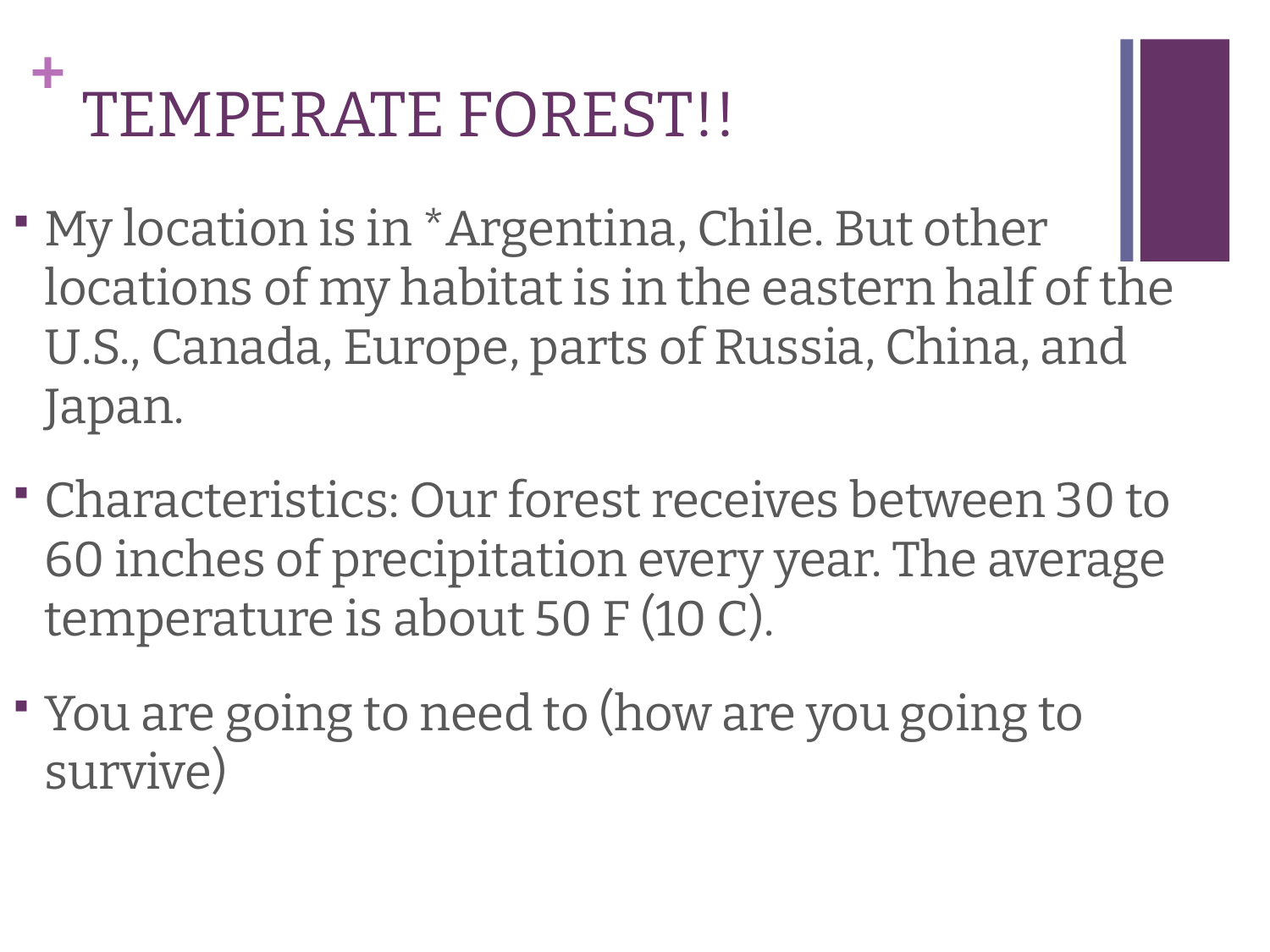

# TEMPERATE FOREST!!
My location is in *Argentina, Chile. But other locations of my habitat is in the eastern half of the U.S., Canada, Europe, parts of Russia, China, and Japan.
Characteristics: Our forest receives between 30 to 60 inches of precipitation every year. The average temperature is about 50 F (10 C).
You are going to need to (how are you going to survive)